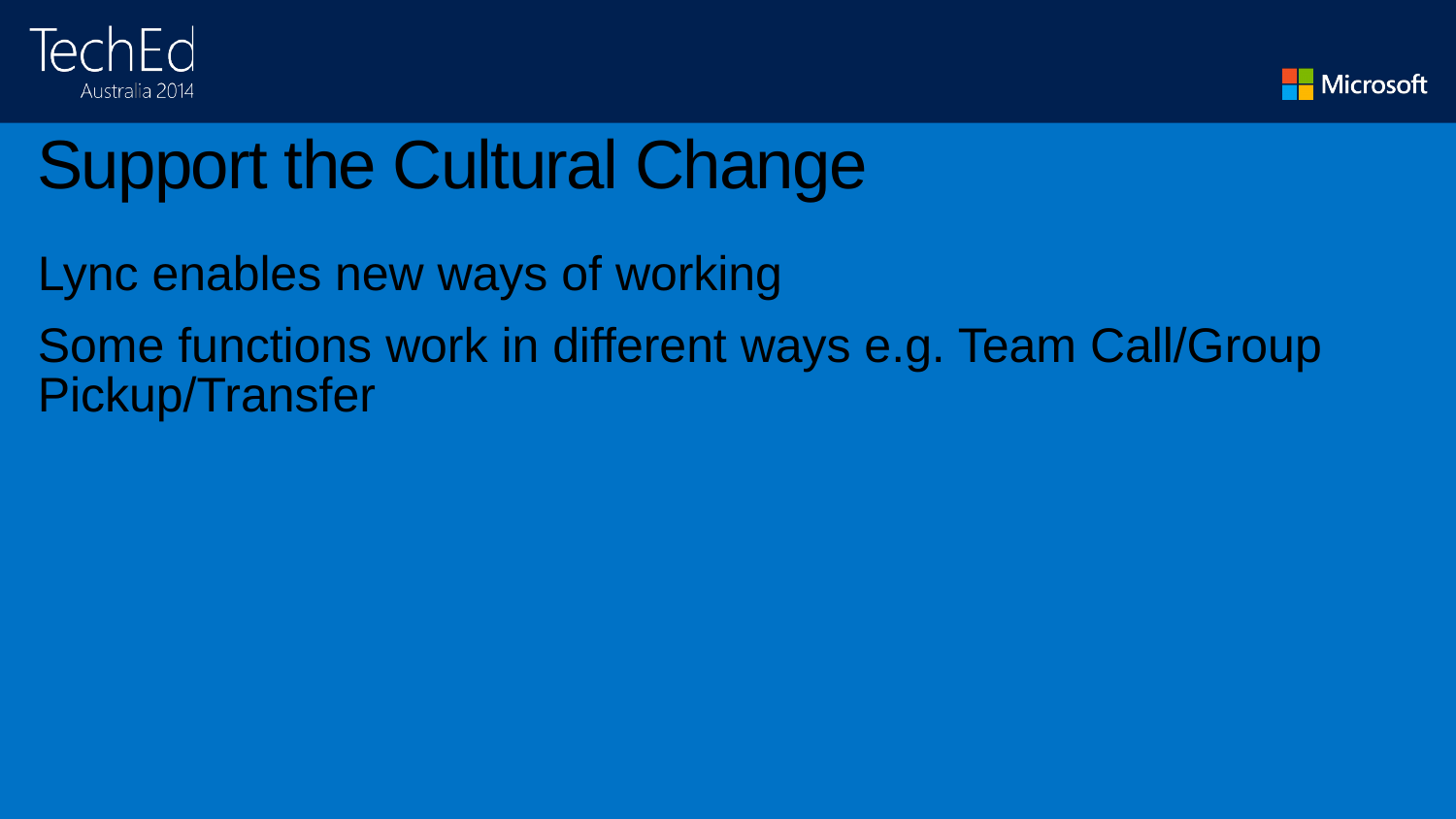

# Support the Cultural Change
Lync enables new ways of working
Some functions work in different ways e.g. Team Call/Group Pickup/Transfer